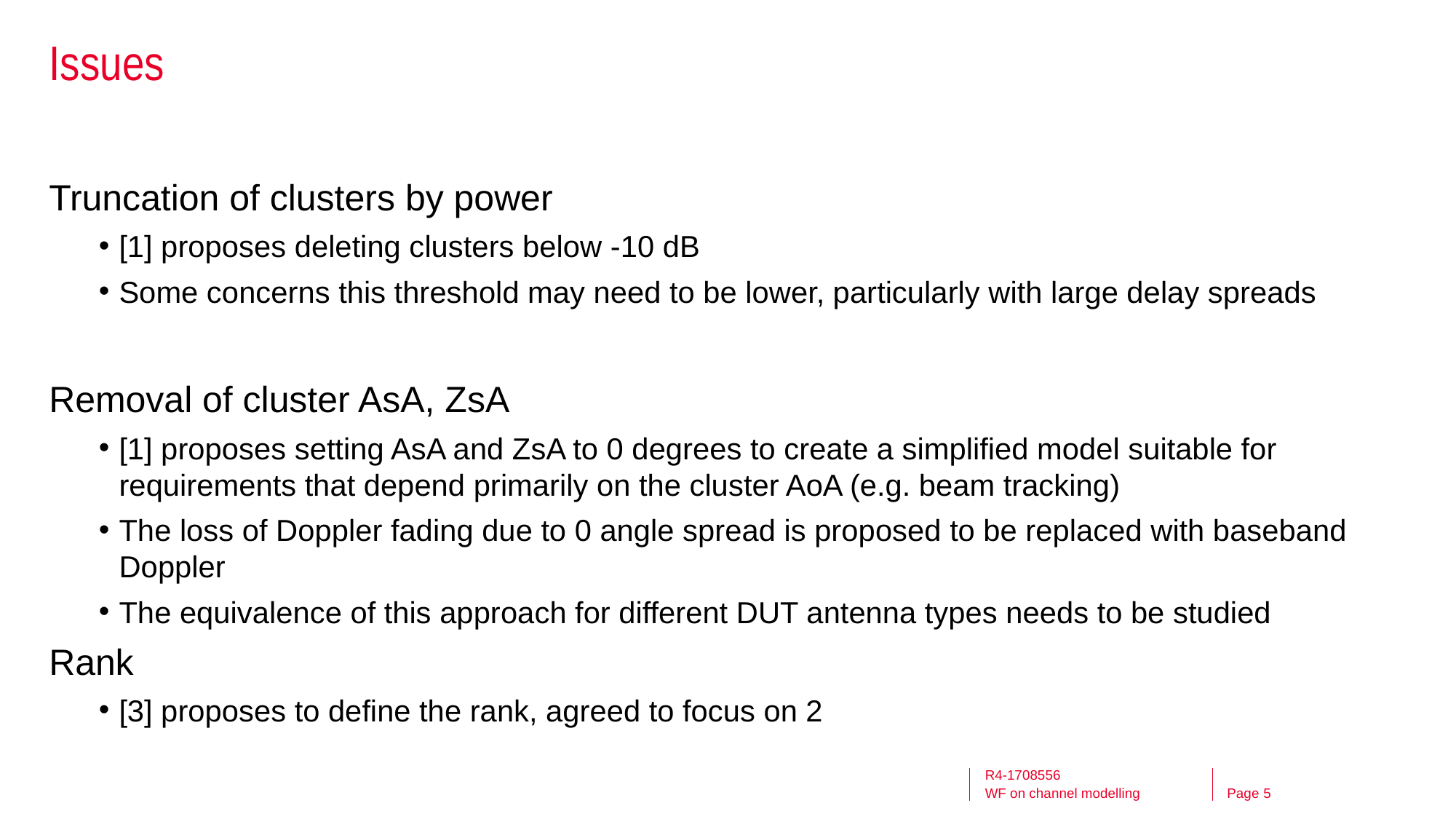

# Issues
Truncation of clusters by power
[1] proposes deleting clusters below -10 dB
Some concerns this threshold may need to be lower, particularly with large delay spreads

Removal of cluster AsA, ZsA
[1] proposes setting AsA and ZsA to 0 degrees to create a simplified model suitable for requirements that depend primarily on the cluster AoA (e.g. beam tracking)
The loss of Doppler fading due to 0 angle spread is proposed to be replaced with baseband Doppler
The equivalence of this approach for different DUT antenna types needs to be studied
Rank
[3] proposes to define the rank, agreed to focus on 2
R4-1708556
WF on channel modelling
5